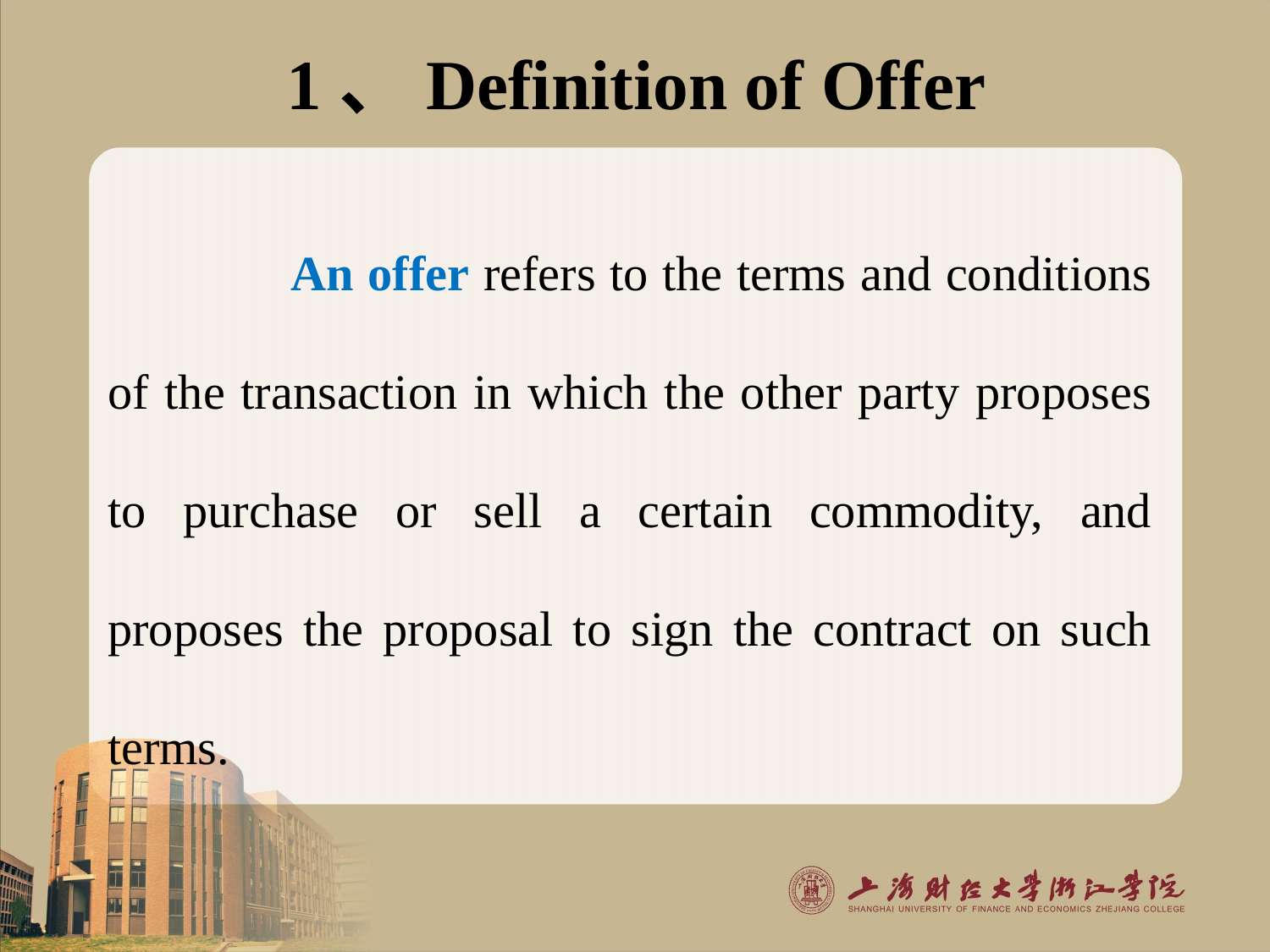

# 1、Definition of Offer
             An offer refers to the terms and conditions of the transaction in which the other party proposes to purchase or sell a certain commodity, and proposes the proposal to sign the contract on such terms.